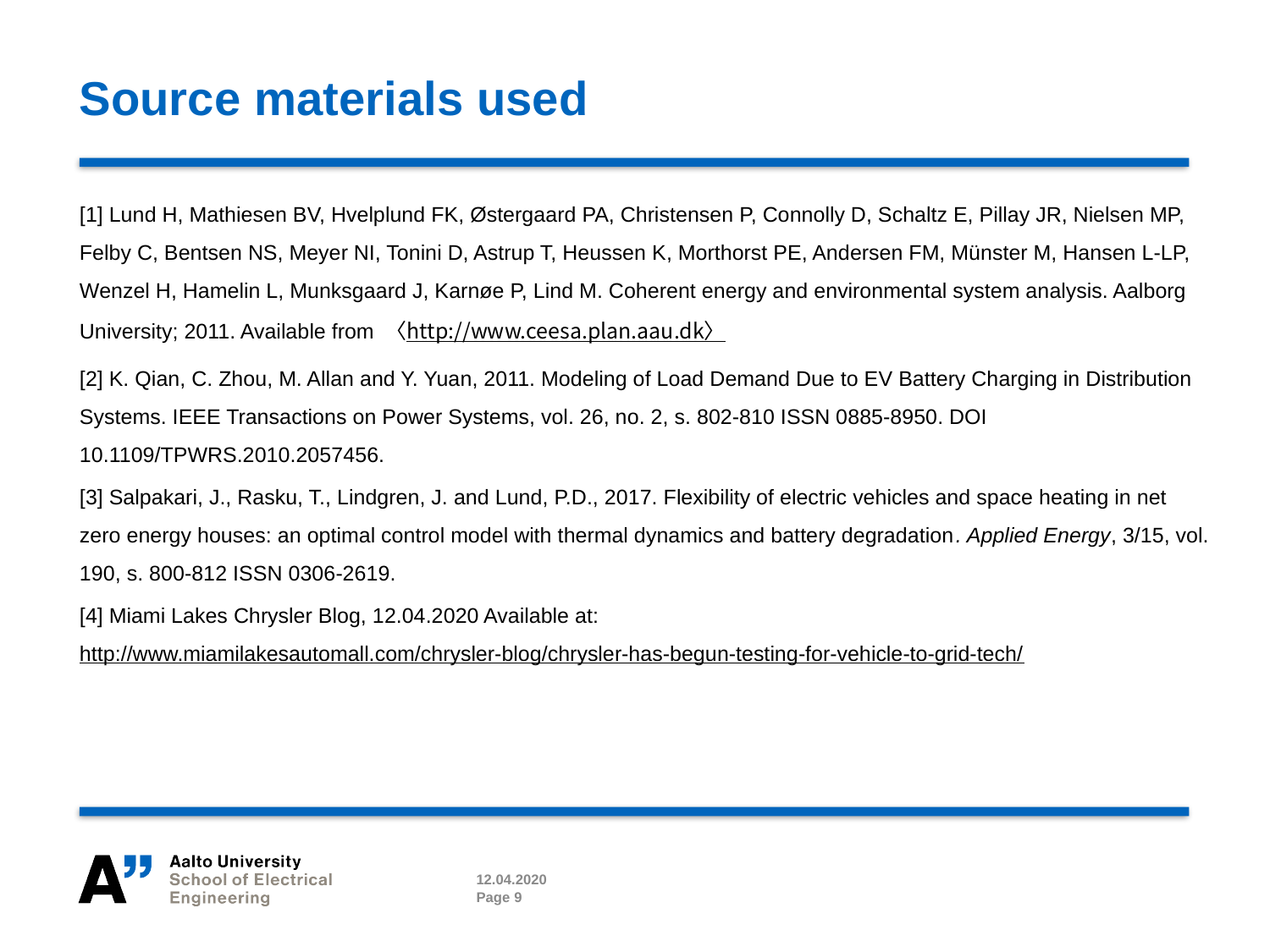

# Source materials used
[1] Lund H, Mathiesen BV, Hvelplund FK, Østergaard PA, Christensen P, Connolly D, Schaltz E, Pillay JR, Nielsen MP, Felby C, Bentsen NS, Meyer NI, Tonini D, Astrup T, Heussen K, Morthorst PE, Andersen FM, Münster M, Hansen L-LP, Wenzel H, Hamelin L, Munksgaard J, Karnøe P, Lind M. Coherent energy and environmental system analysis. Aalborg University; 2011. Available from 〈http://www.ceesa.plan.aau.dk〉
[2] K. Qian, C. Zhou, M. Allan and Y. Yuan, 2011. Modeling of Load Demand Due to EV Battery Charging in Distribution Systems. IEEE Transactions on Power Systems, vol. 26, no. 2, s. 802-810 ISSN 0885-8950. DOI 10.1109/TPWRS.2010.2057456.
[3] Salpakari, J., Rasku, T., Lindgren, J. and Lund, P.D., 2017. Flexibility of electric vehicles and space heating in net zero energy houses: an optimal control model with thermal dynamics and battery degradation. Applied Energy, 3/15, vol. 190, s. 800-812 ISSN 0306-2619.
[4] Miami Lakes Chrysler Blog, 12.04.2020 Available at: http://www.miamilakesautomall.com/chrysler-blog/chrysler-has-begun-testing-for-vehicle-to-grid-tech/

12.04.2020
Page 9